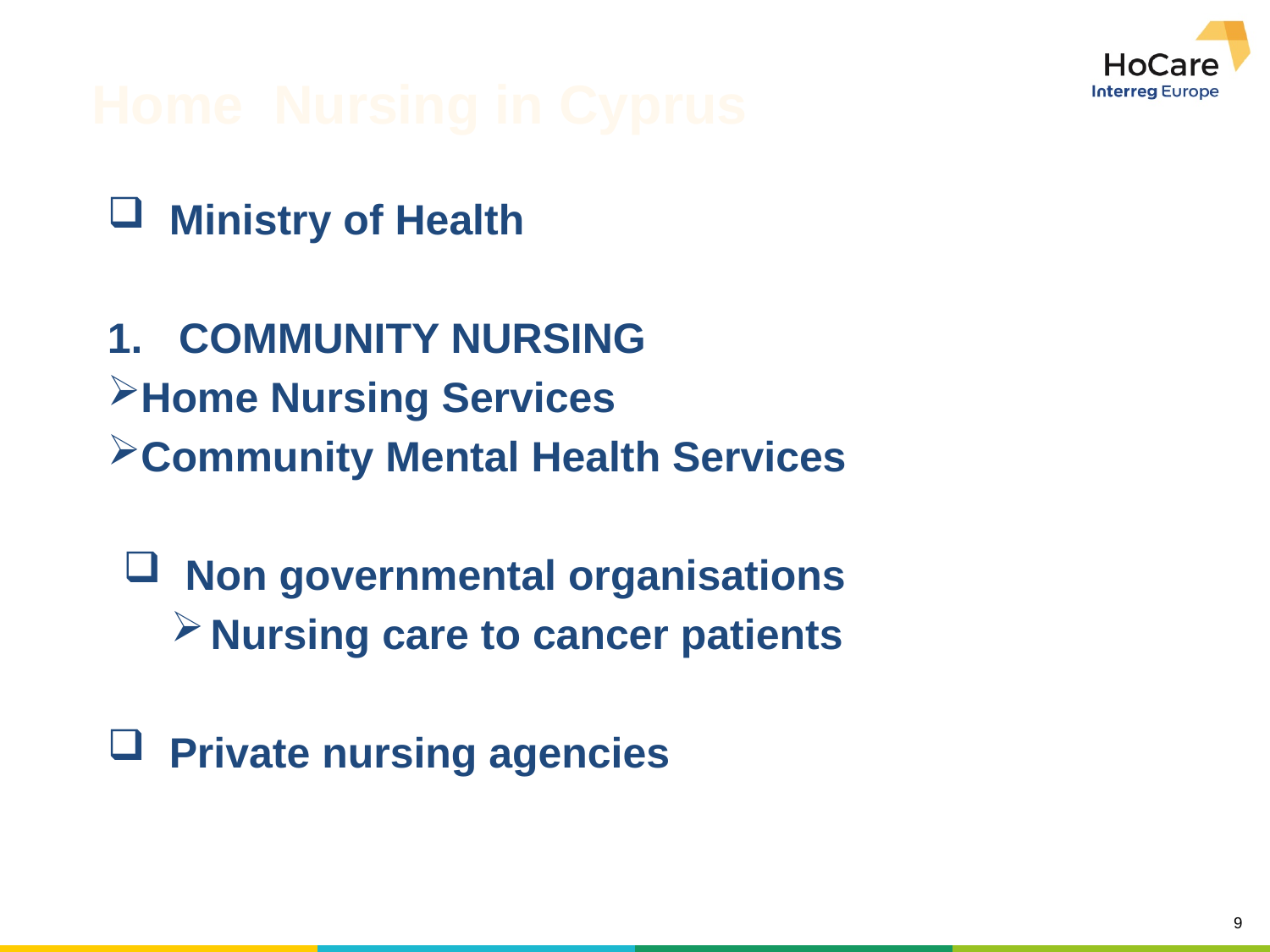

Home  Nursing in Cyprus
  Ministry of Health

COMMUNITY NURSING
Home Nursing Services
Community Mental Health Services

  Non governmental organisations
Nursing care to cancer patients

  Private nursing agencies